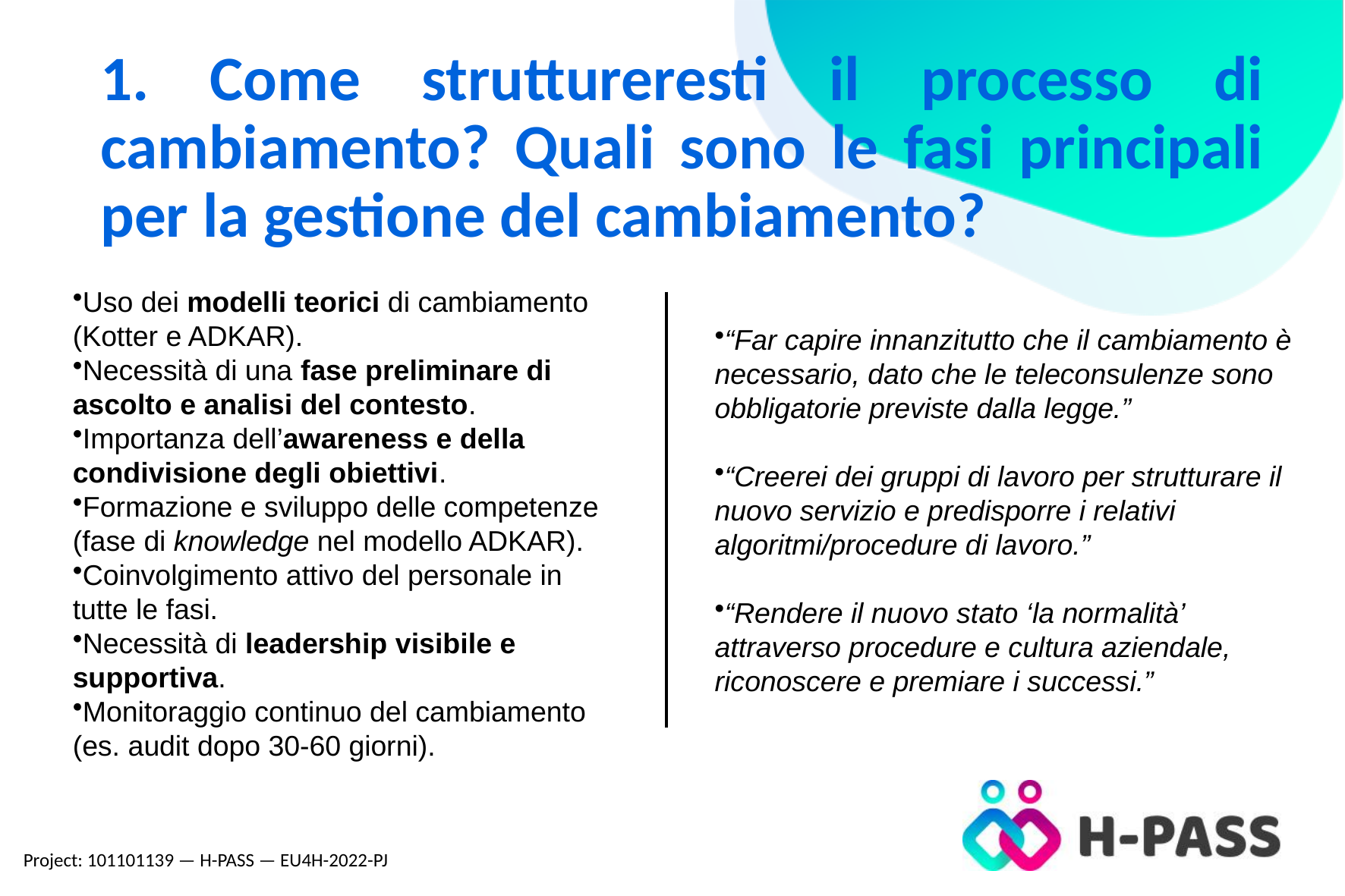

1. Come struttureresti il processo di cambiamento? Quali sono le fasi principali per la gestione del cambiamento?
Uso dei modelli teorici di cambiamento (Kotter e ADKAR).
Necessità di una fase preliminare di ascolto e analisi del contesto.
Importanza dell’awareness e della condivisione degli obiettivi.
Formazione e sviluppo delle competenze (fase di knowledge nel modello ADKAR).
Coinvolgimento attivo del personale in tutte le fasi.
Necessità di leadership visibile e supportiva.
Monitoraggio continuo del cambiamento (es. audit dopo 30-60 giorni).
“Far capire innanzitutto che il cambiamento è necessario, dato che le teleconsulenze sono obbligatorie previste dalla legge.”

“Creerei dei gruppi di lavoro per strutturare il nuovo servizio e predisporre i relativi algoritmi/procedure di lavoro.”

“Rendere il nuovo stato ‘la normalità’ attraverso procedure e cultura aziendale, riconoscere e premiare i successi.”
Project: 101101139 — H-PASS — EU4H-2022-PJ